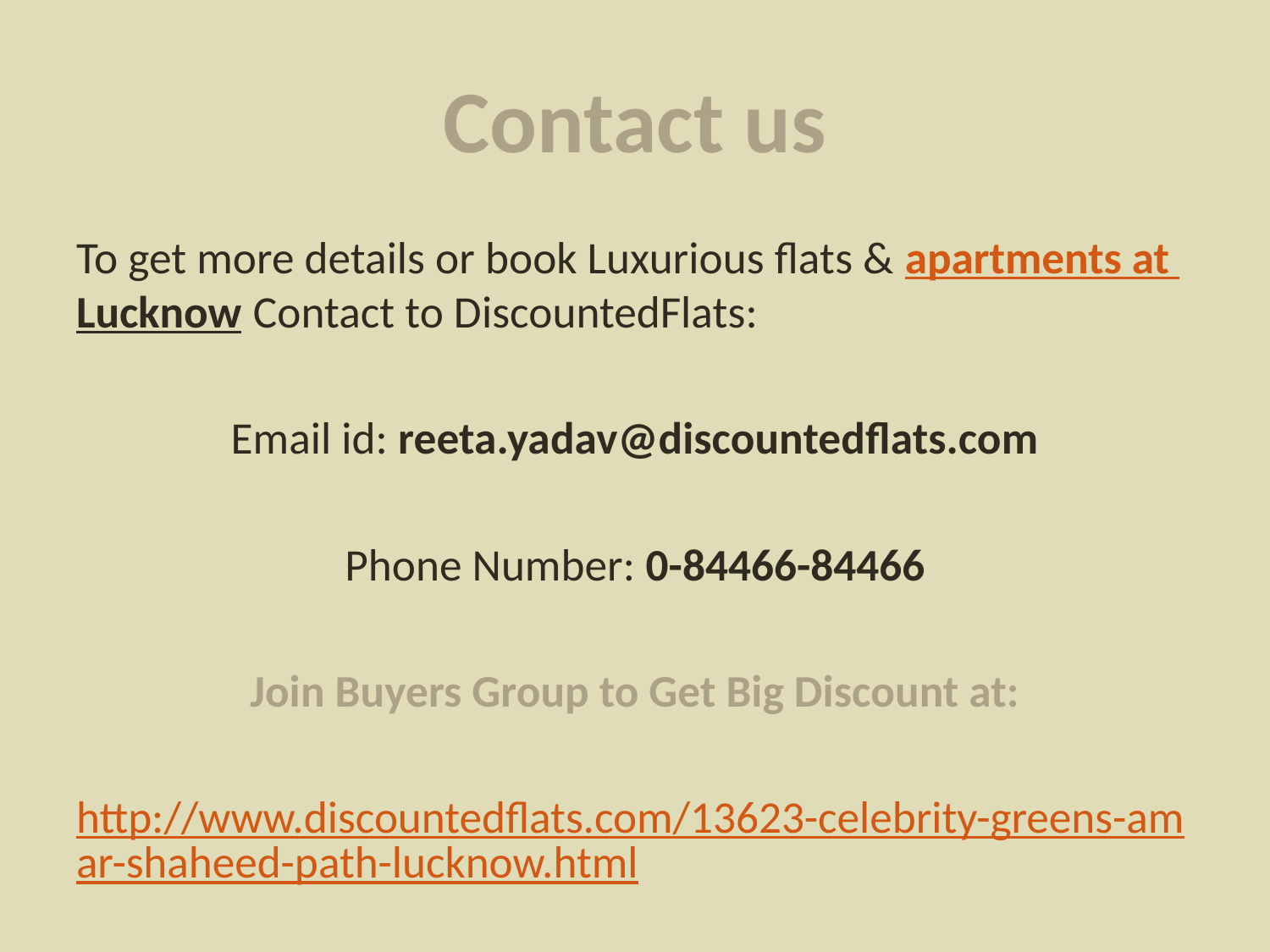

# Contact us
To get more details or book Luxurious flats & apartments at Lucknow Contact to DiscountedFlats:

Email id: reeta.yadav@discountedflats.com

Phone Number: 0-84466-84466

Join Buyers Group to Get Big Discount at:

http://www.discountedflats.com/13623-celebrity-greens-amar-shaheed-path-lucknow.html